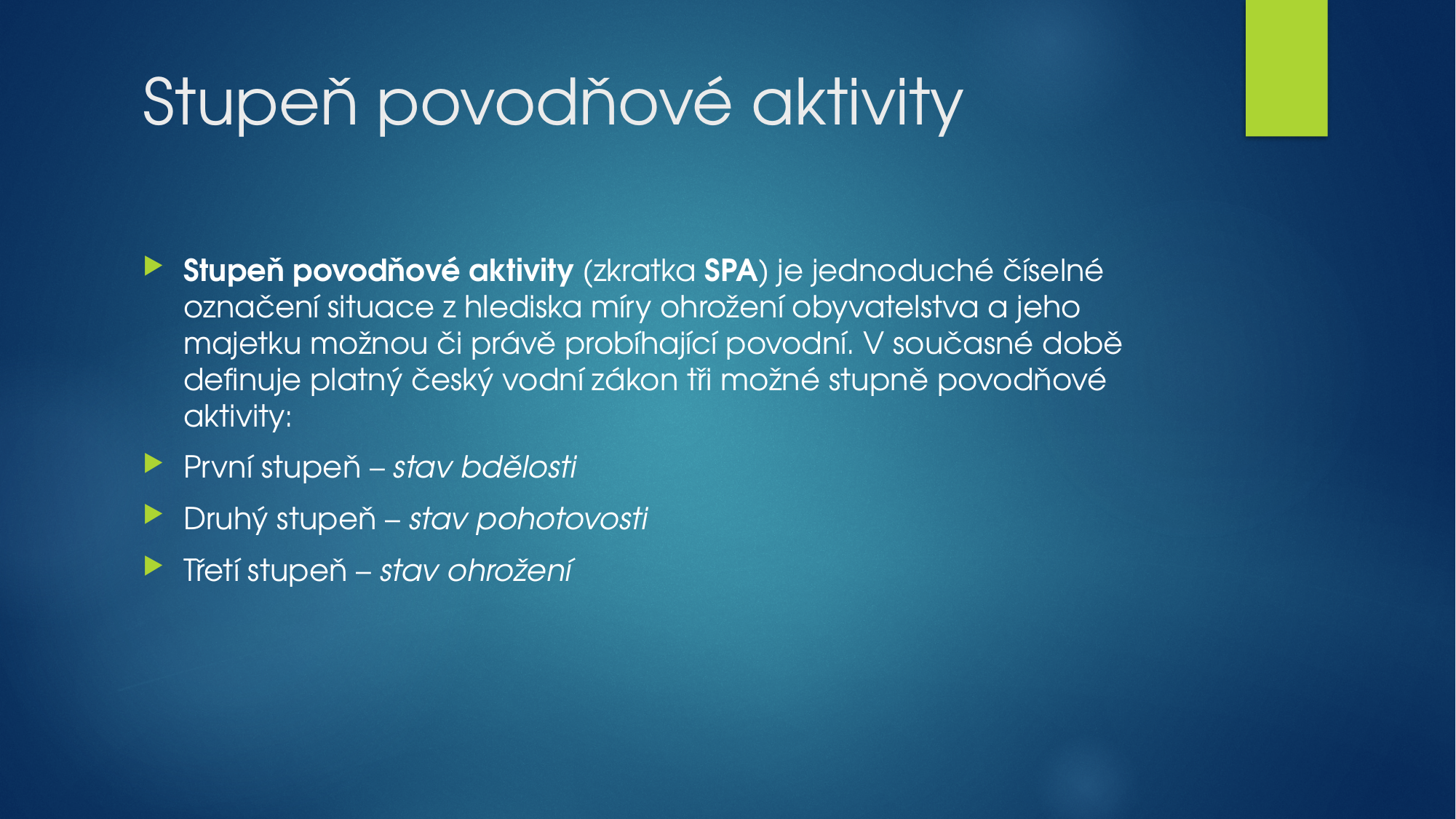

# Stupeň povodňové aktivity
Stupeň povodňové aktivity (zkratka SPA) je jednoduché číselné označení situace z hlediska míry ohrožení obyvatelstva a jeho majetku možnou či právě probíhající povodní. V současné době definuje platný český vodní zákon tři možné stupně povodňové aktivity:
První stupeň – stav bdělosti
Druhý stupeň – stav pohotovosti
Třetí stupeň – stav ohrožení